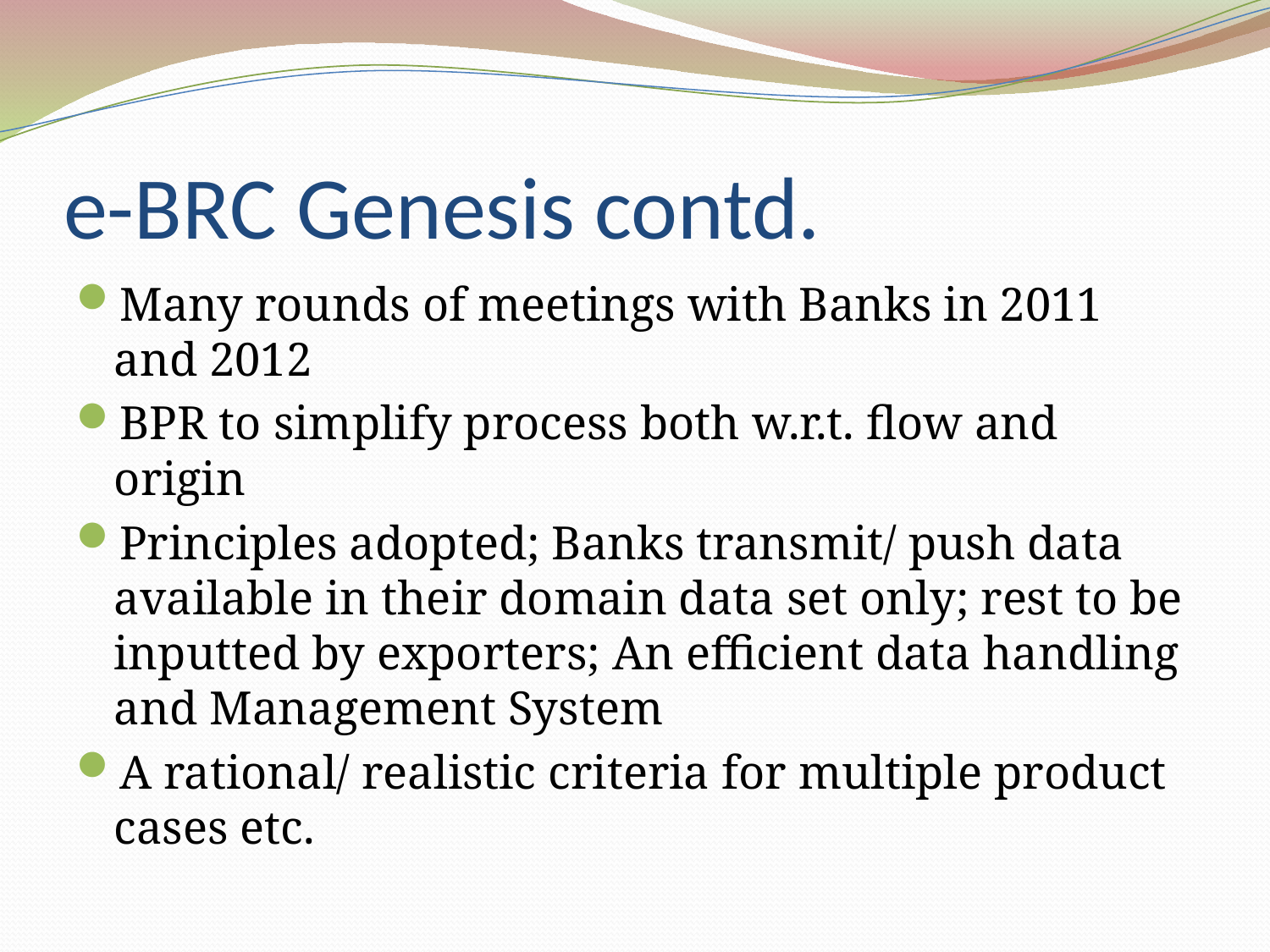

# e-BRC Genesis contd.
Many rounds of meetings with Banks in 2011 and 2012
BPR to simplify process both w.r.t. flow and origin
Principles adopted; Banks transmit/ push data available in their domain data set only; rest to be inputted by exporters; An efficient data handling and Management System
A rational/ realistic criteria for multiple product cases etc.